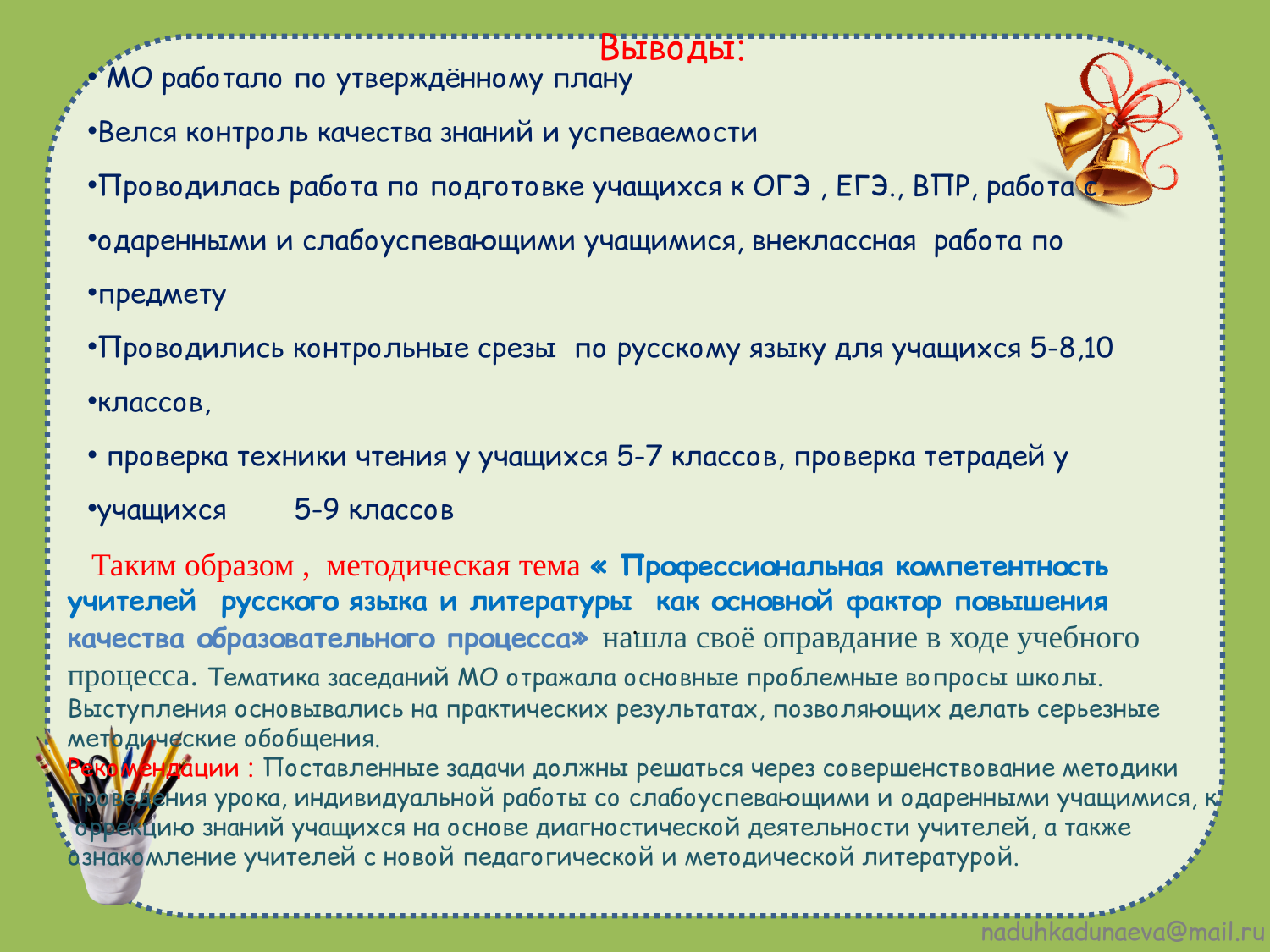

Выводы:
 МО работало по утверждённому плану

Велся контроль качества знаний и успеваемости

Проводилась работа по подготовке учащихся к ОГЭ , ЕГЭ., ВПР, работа с

одаренными и слабоуспевающими учащимися, внеклассная  работа по

предмету

Проводились контрольные срезы  по русскому языку для учащихся 5-8,10

классов,

 проверка техники чтения у учащихся 5-7 классов, проверка тетрадей у

учащихся        5-9 классов
   Таким образом ,  методическая тема « Профессиональная компетентность учителей  русского языка и литературы  как основной фактор повышения качества образовательного процесса» нашла своё оправдание в ходе учебного процесса. Тематика заседаний МО отражала основные проблемные вопросы школы. Выступления основывались на практических результатах, позволяющих делать серьезные методические обобщения.
Рекомендации : Поставленные задачи должны решаться через совершенствование методики проведения урока, индивидуальной работы со слабоуспевающими и одаренными учащимися, к  оррекцию знаний учащихся на основе диагностической деятельности учителей, а также ознакомление учителей с новой педагогической и методической литературой.
.